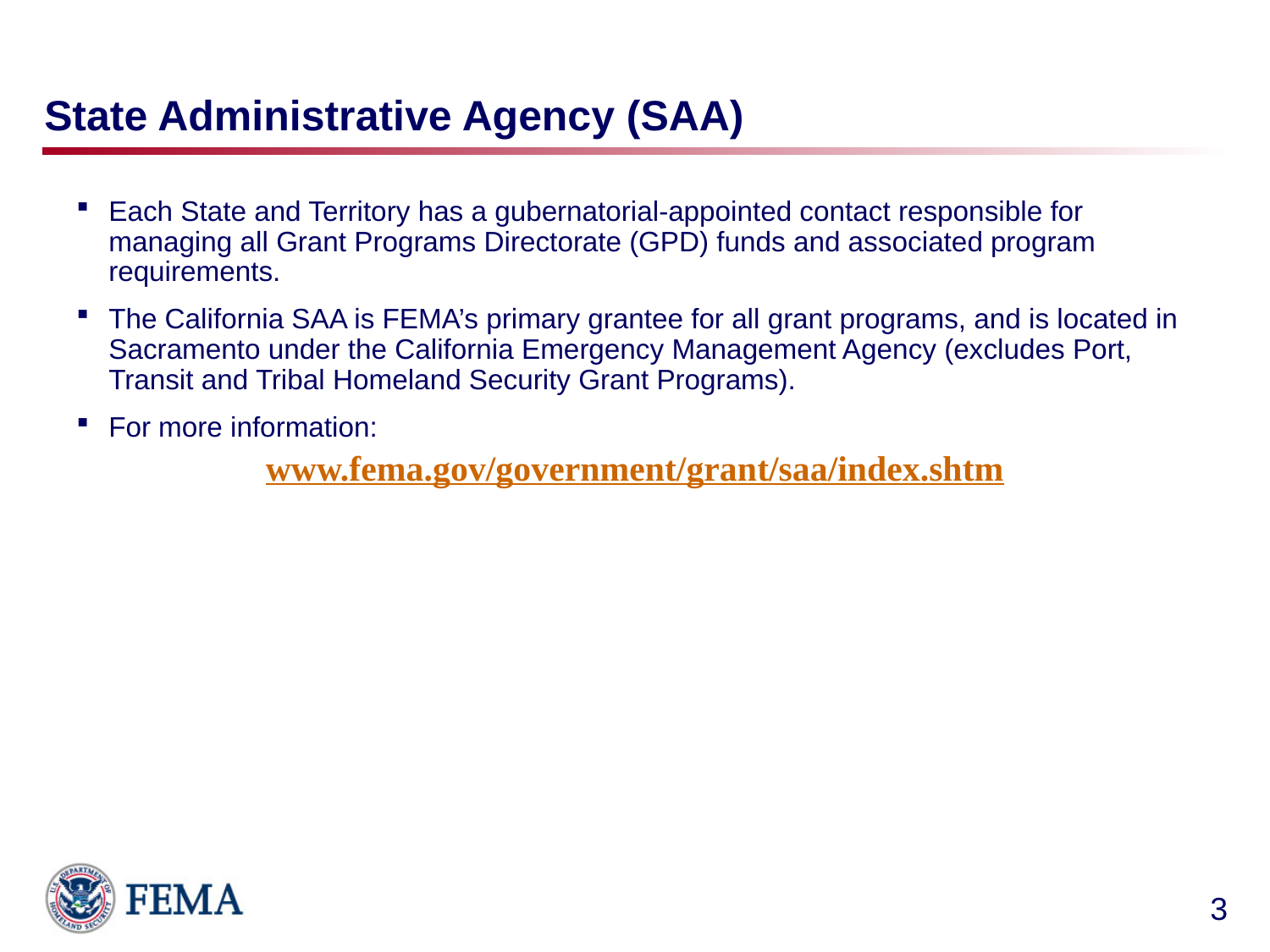

# State Administrative Agency (SAA)
Each State and Territory has a gubernatorial-appointed contact responsible for managing all Grant Programs Directorate (GPD) funds and associated program requirements.
The California SAA is FEMA’s primary grantee for all grant programs, and is located in Sacramento under the California Emergency Management Agency (excludes Port, Transit and Tribal Homeland Security Grant Programs).
For more information:
www.fema.gov/government/grant/saa/index.shtm

3